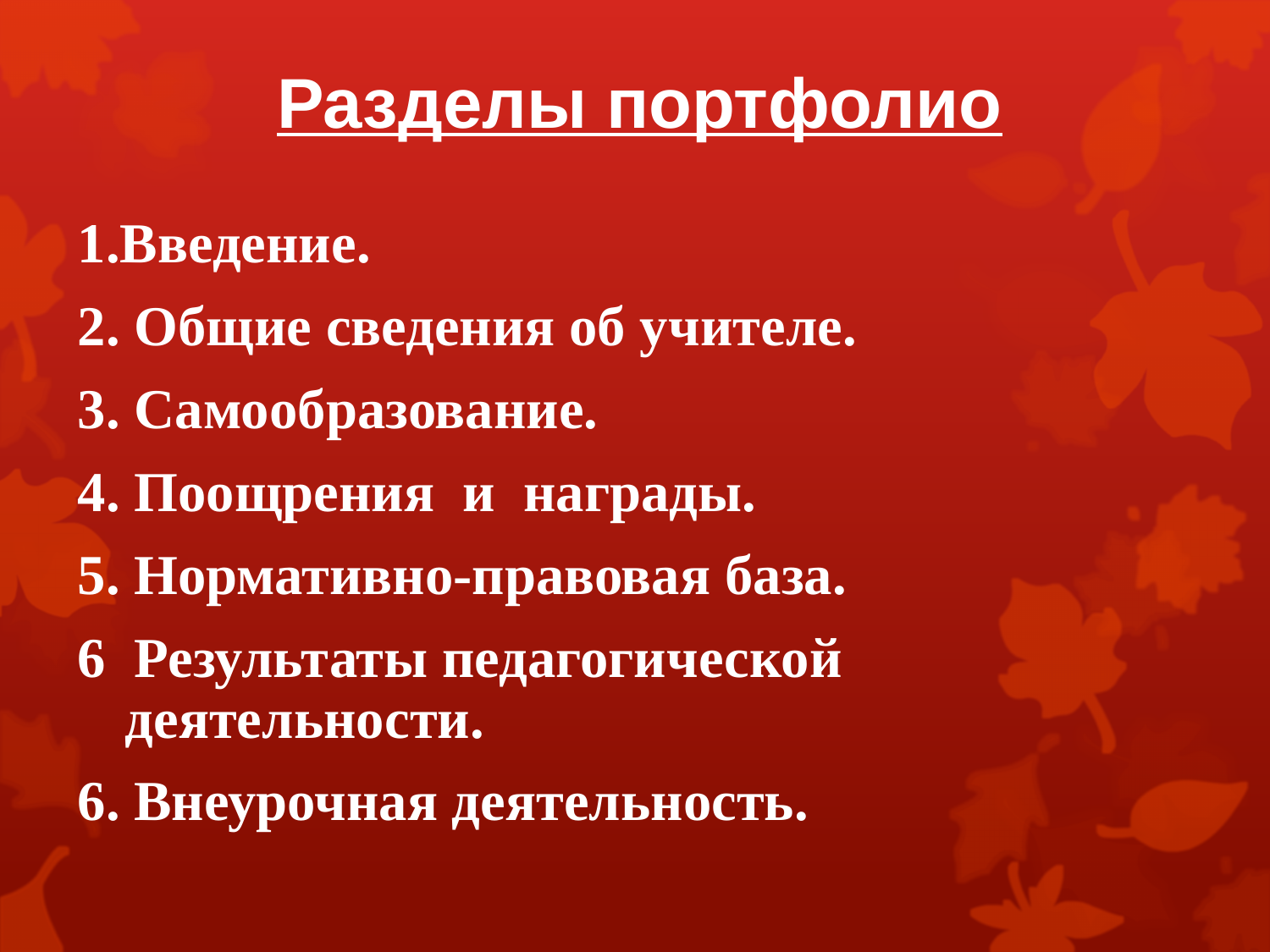

# Разделы портфолио
1.Введение.
2. Общие сведения об учителе.
3. Самообразование.
4. Поощрения  и  награды.
5. Нормативно-правовая база.
6  Результаты педагогической деятельности.
6. Внеурочная деятельность.